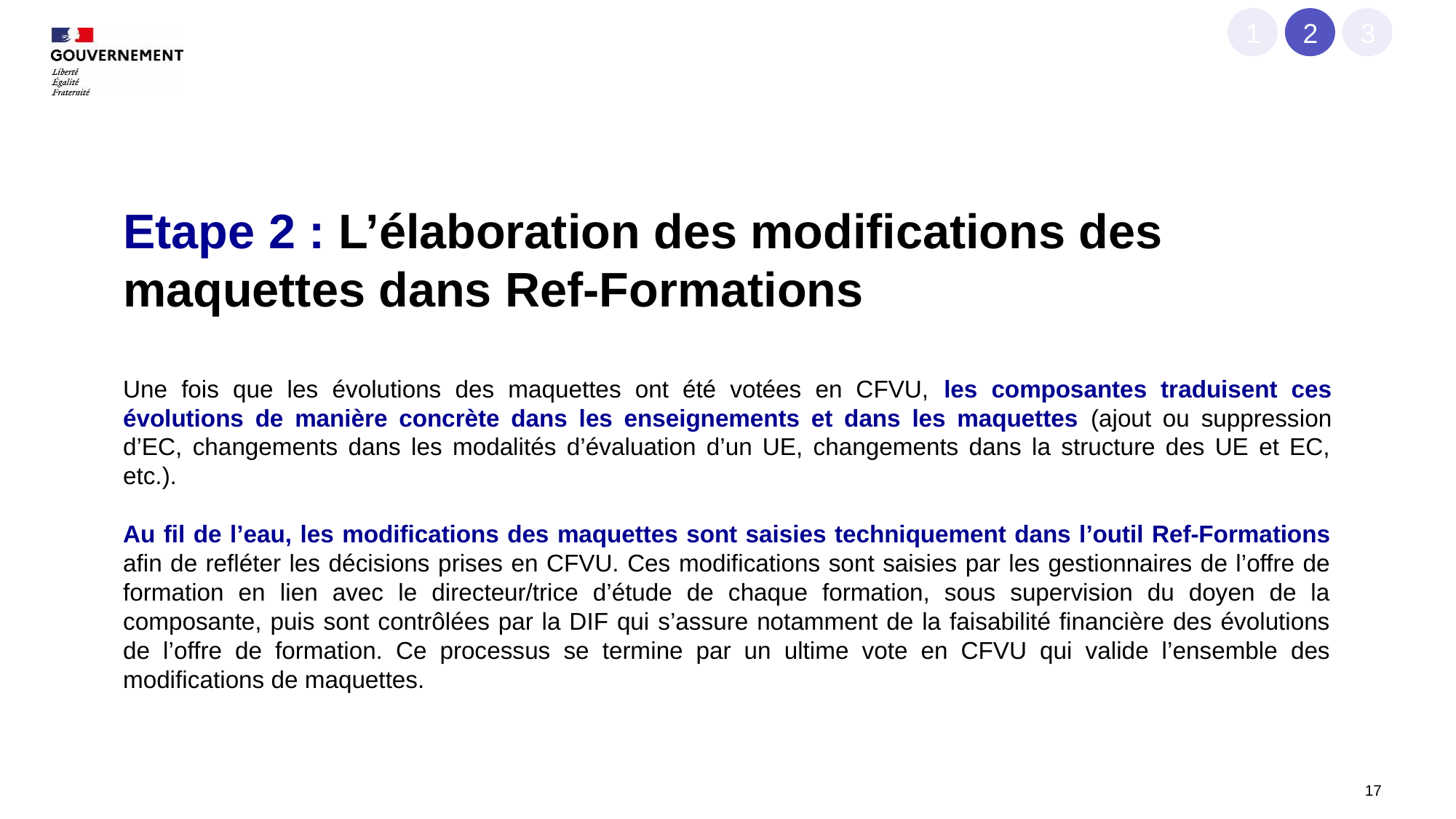

1
2
3
Etape 2 : L’élaboration des modifications des maquettes dans Ref-Formations
Une fois que les évolutions des maquettes ont été votées en CFVU, les composantes traduisent ces évolutions de manière concrète dans les enseignements et dans les maquettes (ajout ou suppression d’EC, changements dans les modalités d’évaluation d’un UE, changements dans la structure des UE et EC, etc.).

Au fil de l’eau, les modifications des maquettes sont saisies techniquement dans l’outil Ref-Formations afin de refléter les décisions prises en CFVU. Ces modifications sont saisies par les gestionnaires de l’offre de formation en lien avec le directeur/trice d’étude de chaque formation, sous supervision du doyen de la composante, puis sont contrôlées par la DIF qui s’assure notamment de la faisabilité financière des évolutions de l’offre de formation. Ce processus se termine par un ultime vote en CFVU qui valide l’ensemble des modifications de maquettes.
17